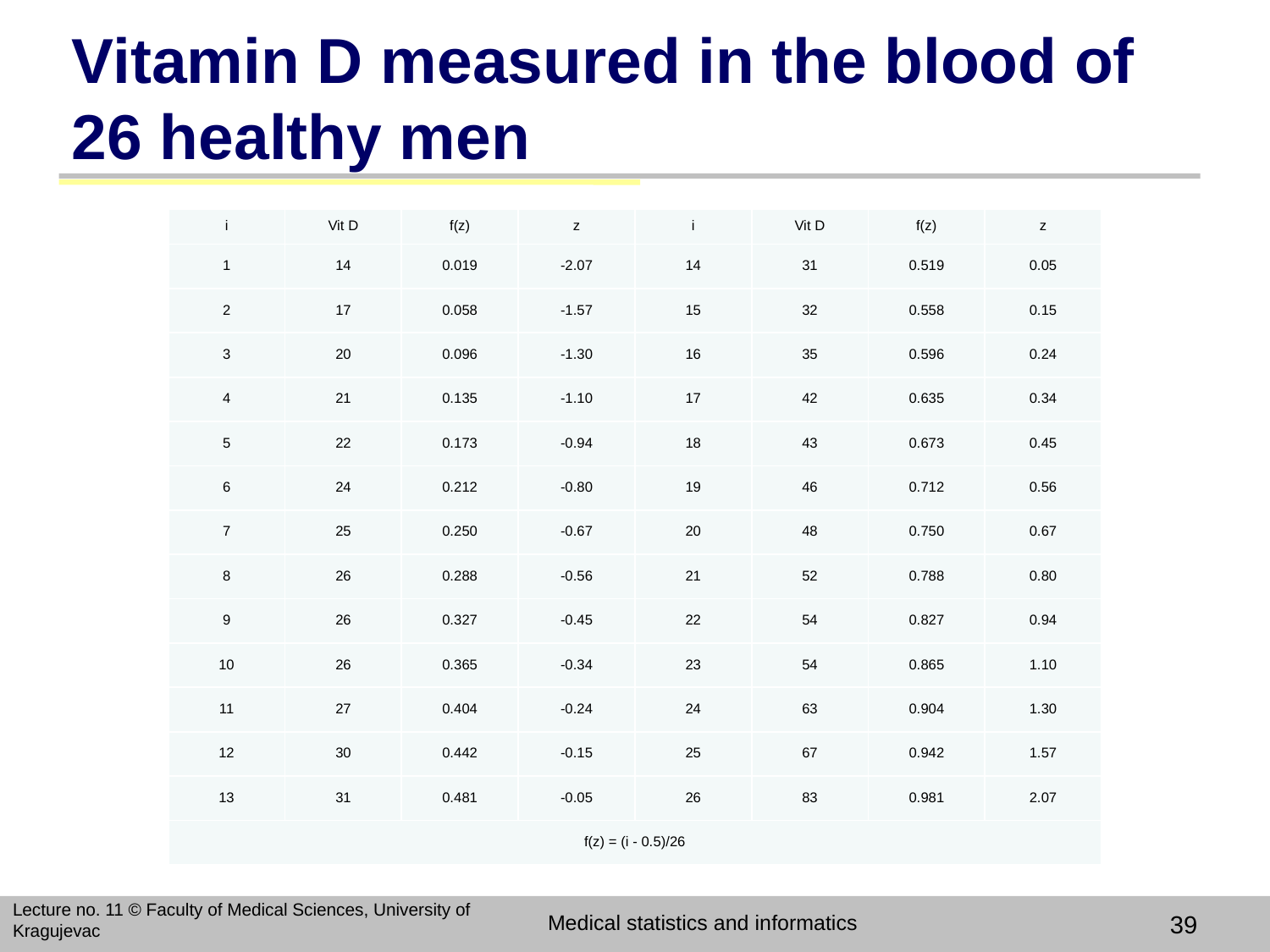

# Vitamin D measured in the blood of 26 healthy men
| i | Vit D | f(z) | z | i | Vit D | f(z) | z |
| --- | --- | --- | --- | --- | --- | --- | --- |
| 1 | 14 | 0.019 | -2.07 | 14 | 31 | 0.519 | 0.05 |
| 2 | 17 | 0.058 | -1.57 | 15 | 32 | 0.558 | 0.15 |
| 3 | 20 | 0.096 | -1.30 | 16 | 35 | 0.596 | 0.24 |
| 4 | 21 | 0.135 | -1.10 | 17 | 42 | 0.635 | 0.34 |
| 5 | 22 | 0.173 | -0.94 | 18 | 43 | 0.673 | 0.45 |
| 6 | 24 | 0.212 | -0.80 | 19 | 46 | 0.712 | 0.56 |
| 7 | 25 | 0.250 | -0.67 | 20 | 48 | 0.750 | 0.67 |
| 8 | 26 | 0.288 | -0.56 | 21 | 52 | 0.788 | 0.80 |
| 9 | 26 | 0.327 | -0.45 | 22 | 54 | 0.827 | 0.94 |
| 10 | 26 | 0.365 | -0.34 | 23 | 54 | 0.865 | 1.10 |
| 11 | 27 | 0.404 | -0.24 | 24 | 63 | 0.904 | 1.30 |
| 12 | 30 | 0.442 | -0.15 | 25 | 67 | 0.942 | 1.57 |
| 13 | 31 | 0.481 | -0.05 | 26 | 83 | 0.981 | 2.07 |
| f(z) = (i - 0.5)/26 |  |  |  |  |  |  |  |
Lecture no. 11 © Faculty of Medical Sciences, University of Kragujevac
Medical statistics and informatics
39